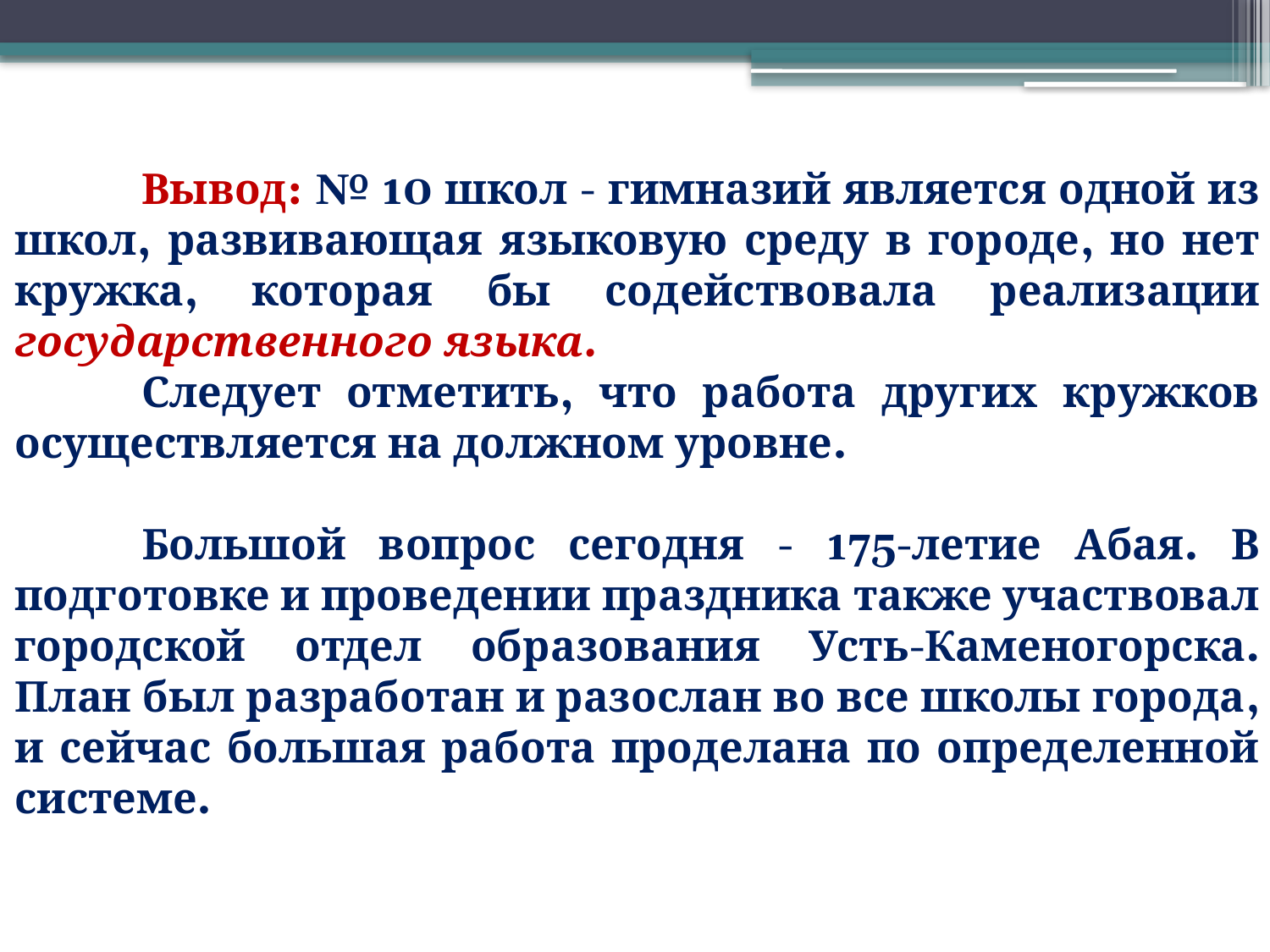

Вывод: № 10 школ - гимназий является одной из школ, развивающая языковую среду в городе, но нет кружка, которая бы содействовала реализации государственного языка.
	Следует отметить, что работа других кружков осуществляется на должном уровне.

	Большой вопрос сегодня - 175-летие Абая. В подготовке и проведении праздника также участвовал городской отдел образования Усть-Каменогорска. План был разработан и разослан во все школы города, и сейчас большая работа проделана по определенной системе.